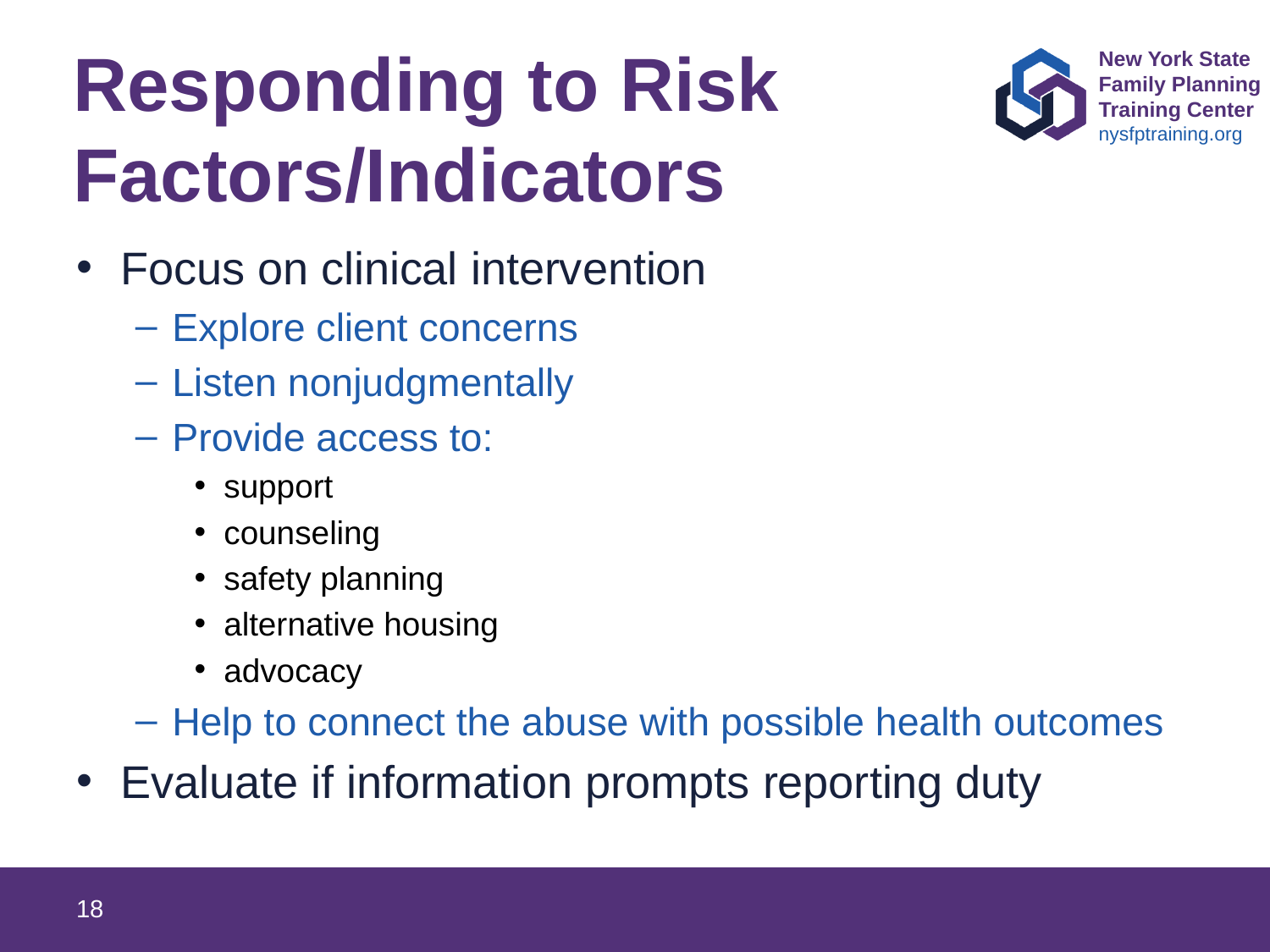

# Responding to Risk Factors/Indicators
Focus on clinical intervention
Explore client concerns
Listen nonjudgmentally
Provide access to:
support
counseling
safety planning
alternative housing
advocacy
Help to connect the abuse with possible health outcomes
Evaluate if information prompts reporting duty

18